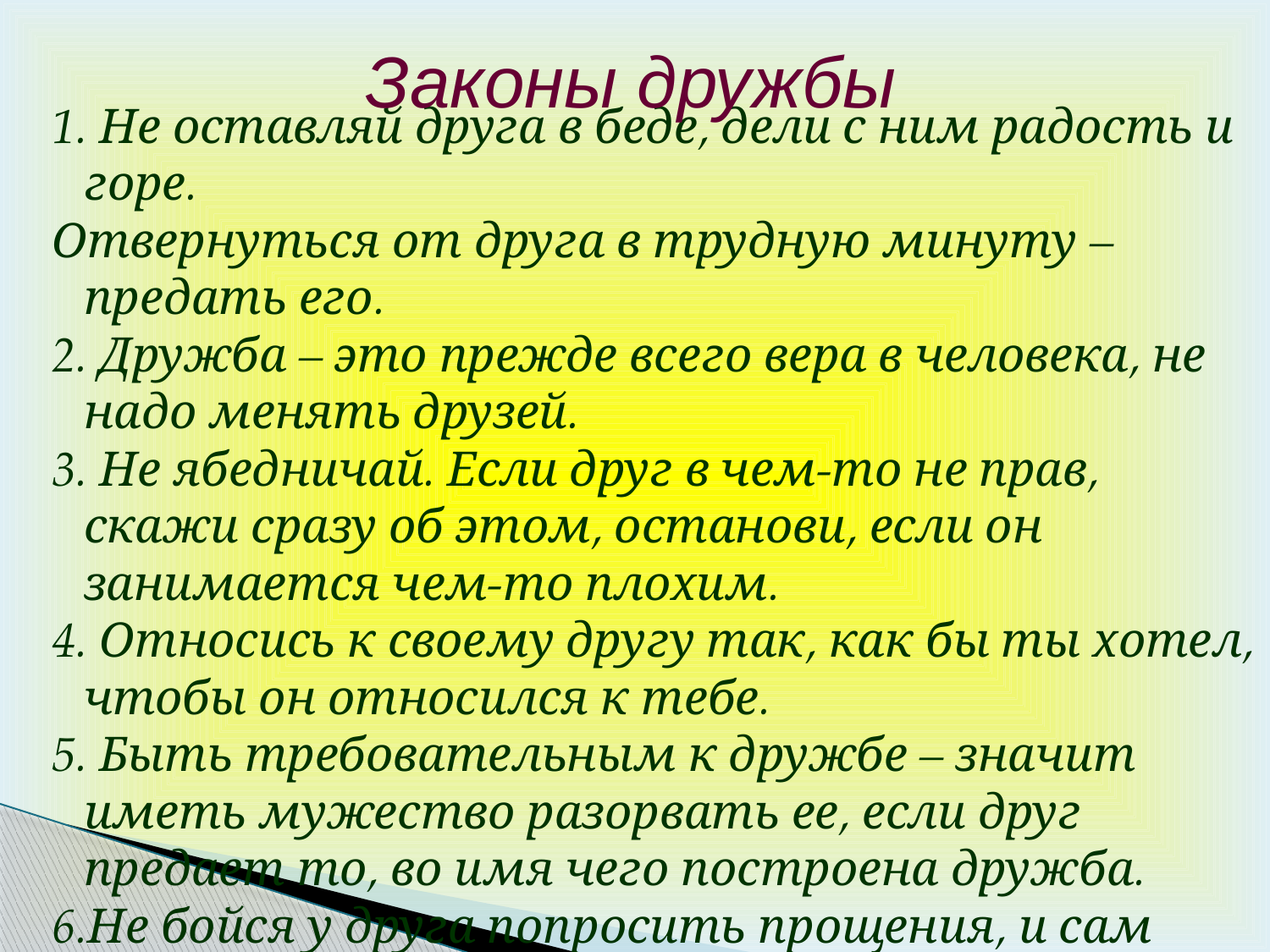

# Законы дружбы
1. Не оставляй друга в беде, дели с ним радость и горе.
Отвернуться от друга в трудную минуту – предать его.
2. Дружба – это прежде всего вера в человека, не надо менять друзей.
3. Не ябедничай. Если друг в чем-то не прав, скажи сразу об этом, останови, если он занимается чем-то плохим.
4. Относись к своему другу так, как бы ты хотел, чтобы он относился к тебе.
5. Быть требовательным к дружбе – значит иметь мужество разорвать ее, если друг предает то, во имя чего построена дружба.
6.Не бойся у друга попросить прощения, и сам старайся поскорее забыть свою обиду.